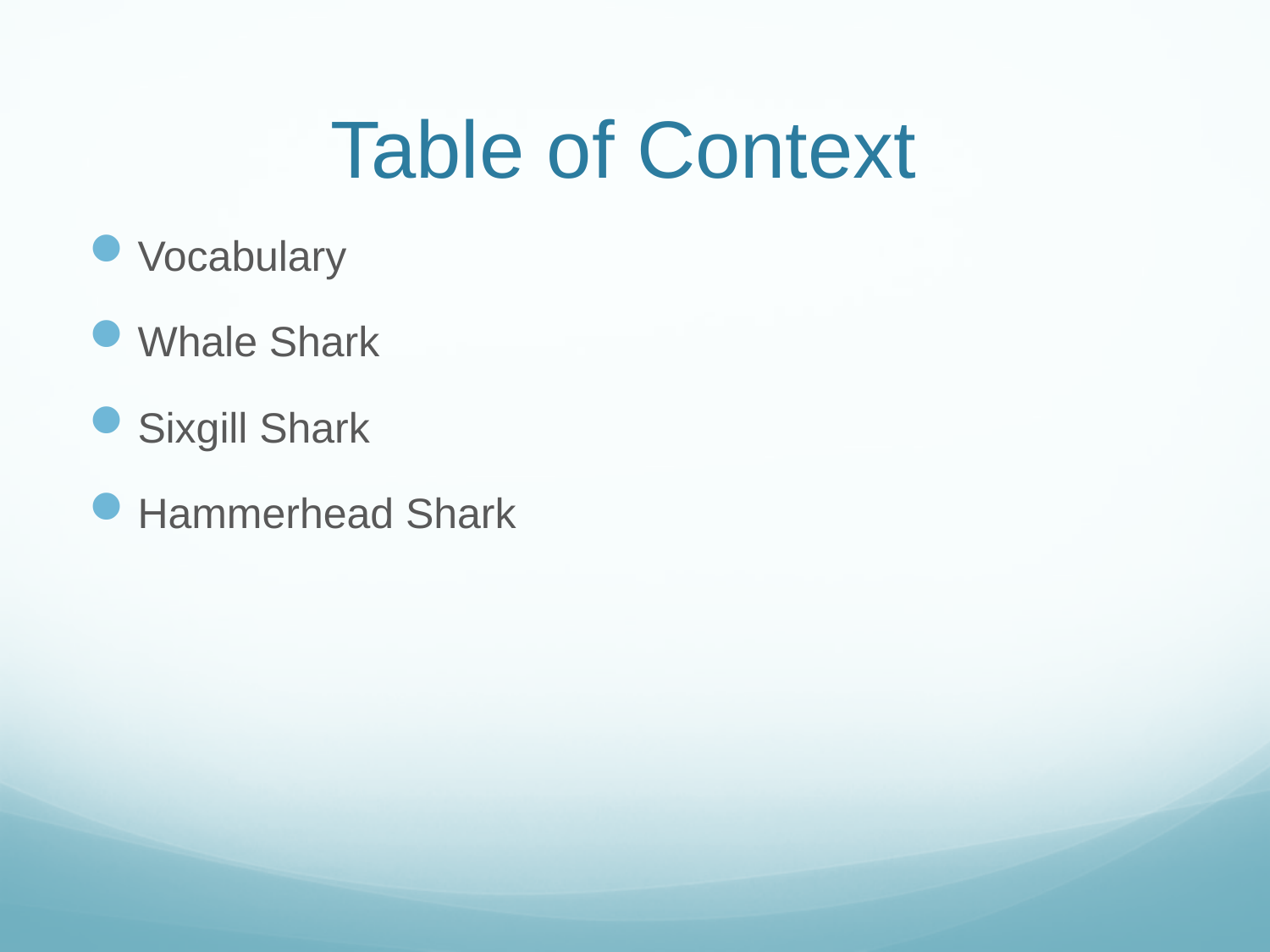

# Table of Context
Vocabulary
Whale Shark
Sixgill Shark
Hammerhead Shark